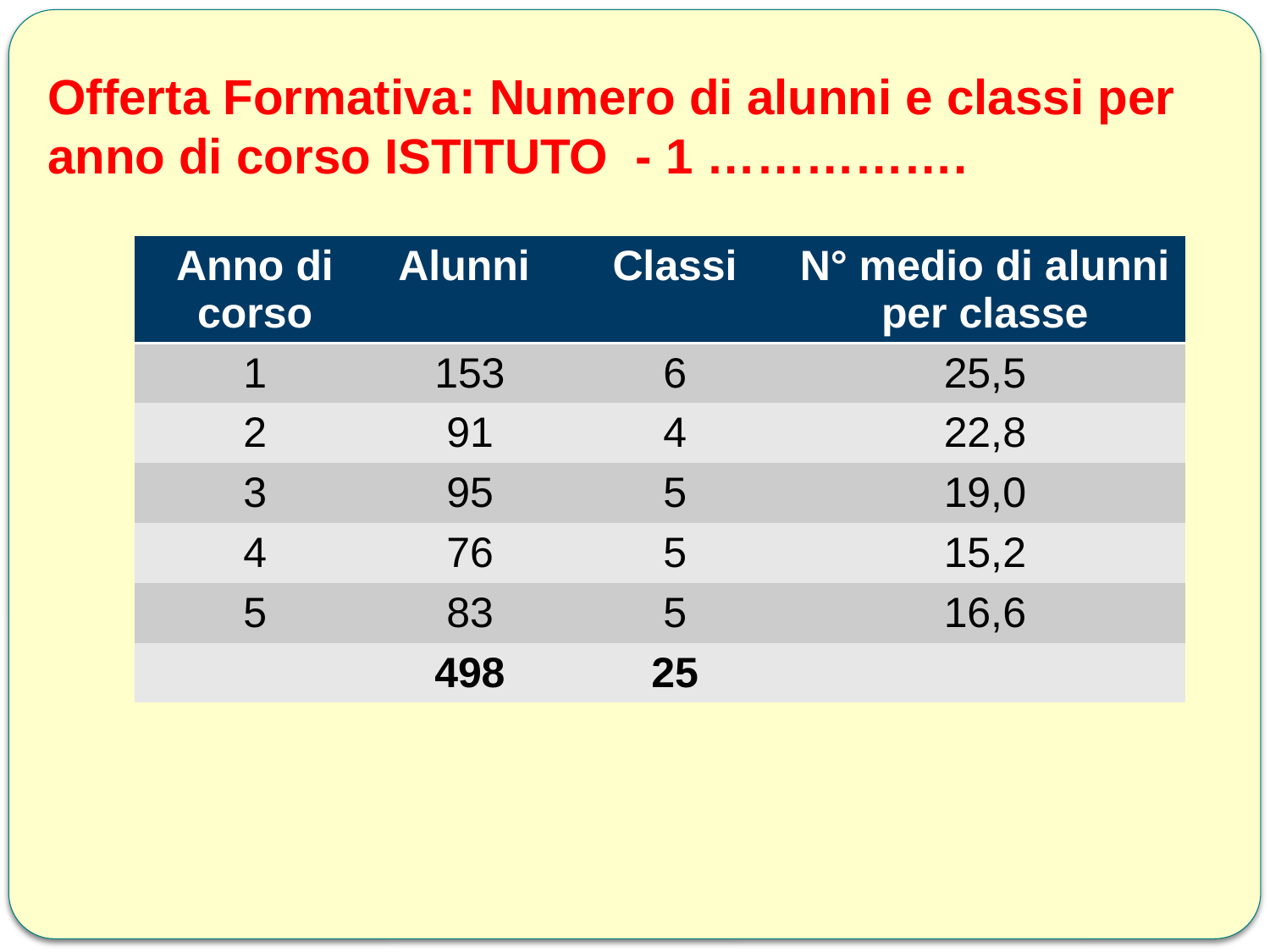

# Offerta Formativa: Numero di alunni e classi per anno di corso ISTITUTO  - 1 …………….
| Anno di corso | Alunni | Classi | N° medio di alunni per classe |
| --- | --- | --- | --- |
| 1 | 153 | 6 | 25,5 |
| 2 | 91 | 4 | 22,8 |
| 3 | 95 | 5 | 19,0 |
| 4 | 76 | 5 | 15,2 |
| 5 | 83 | 5 | 16,6 |
|  | 498 | 25 |  |